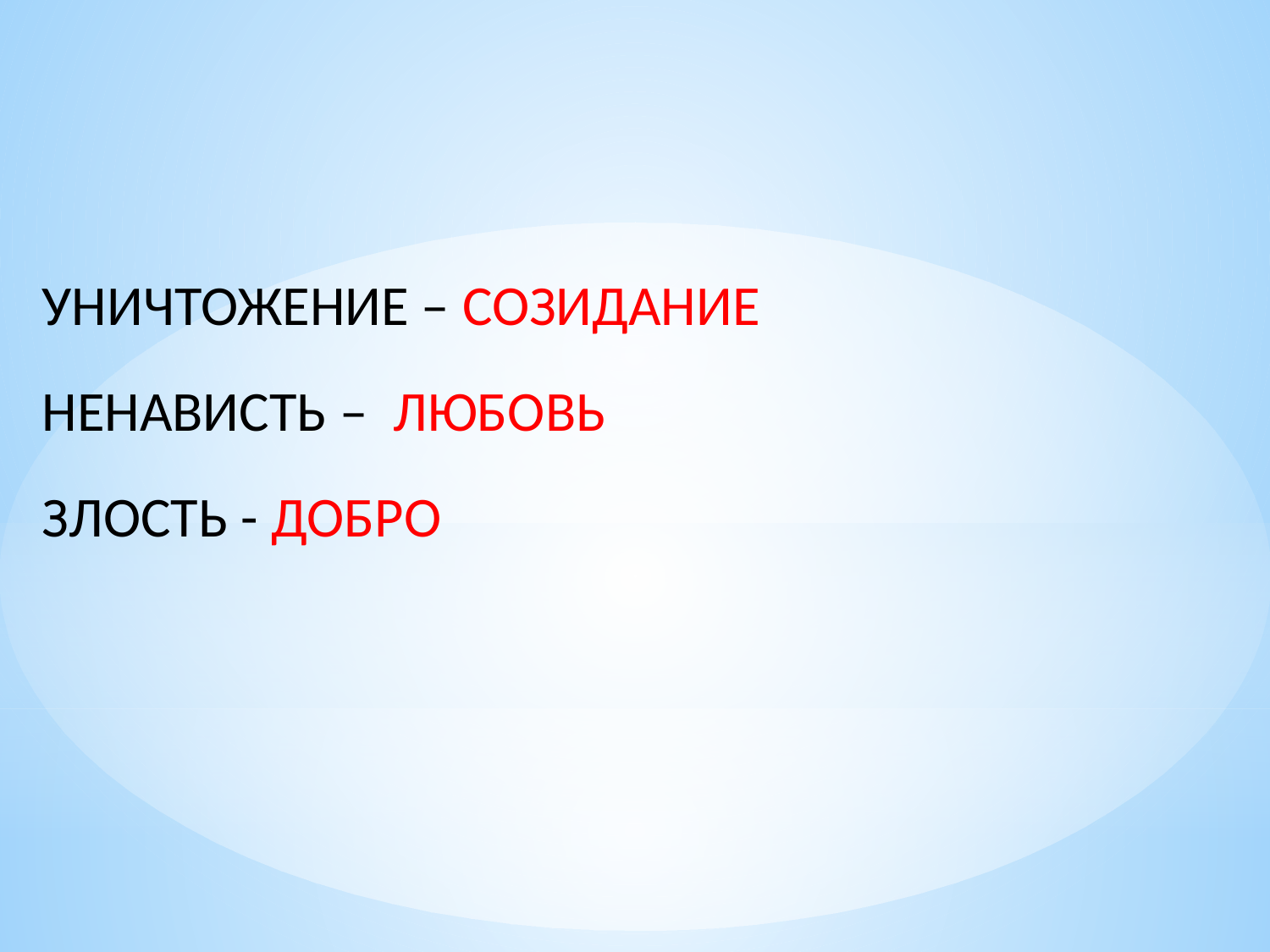

УНИЧТОЖЕНИЕ – СОЗИДАНИЕ

НЕНАВИСТЬ –  ЛЮБОВЬ

ЗЛОСТЬ - ДОБРО